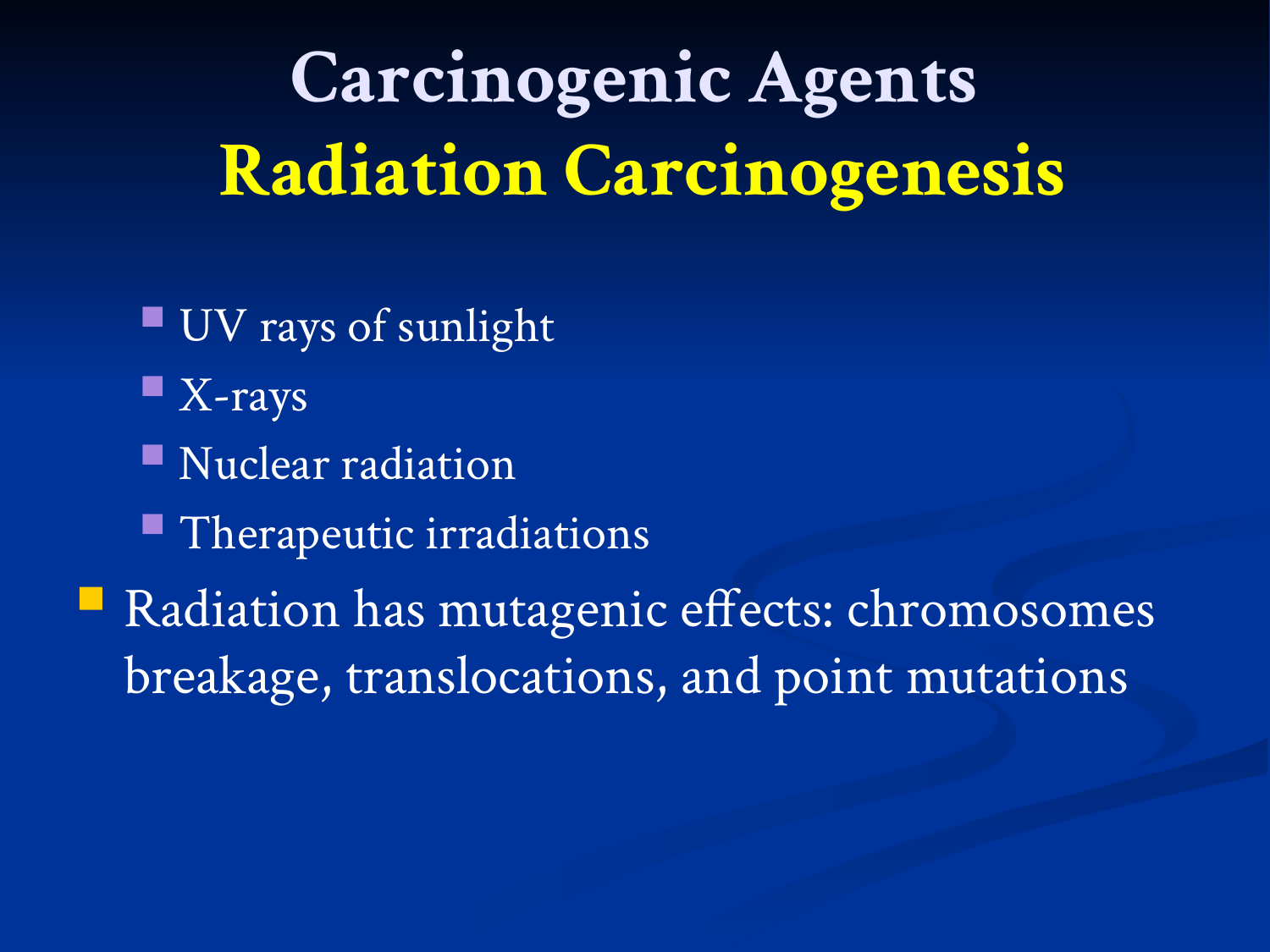

# Carcinogenic Agents Radiation Carcinogenesis
UV rays of sunlight
X-rays
Nuclear radiation
Therapeutic irradiations
Radiation has mutagenic effects: chromosomes breakage, translocations, and point mutations